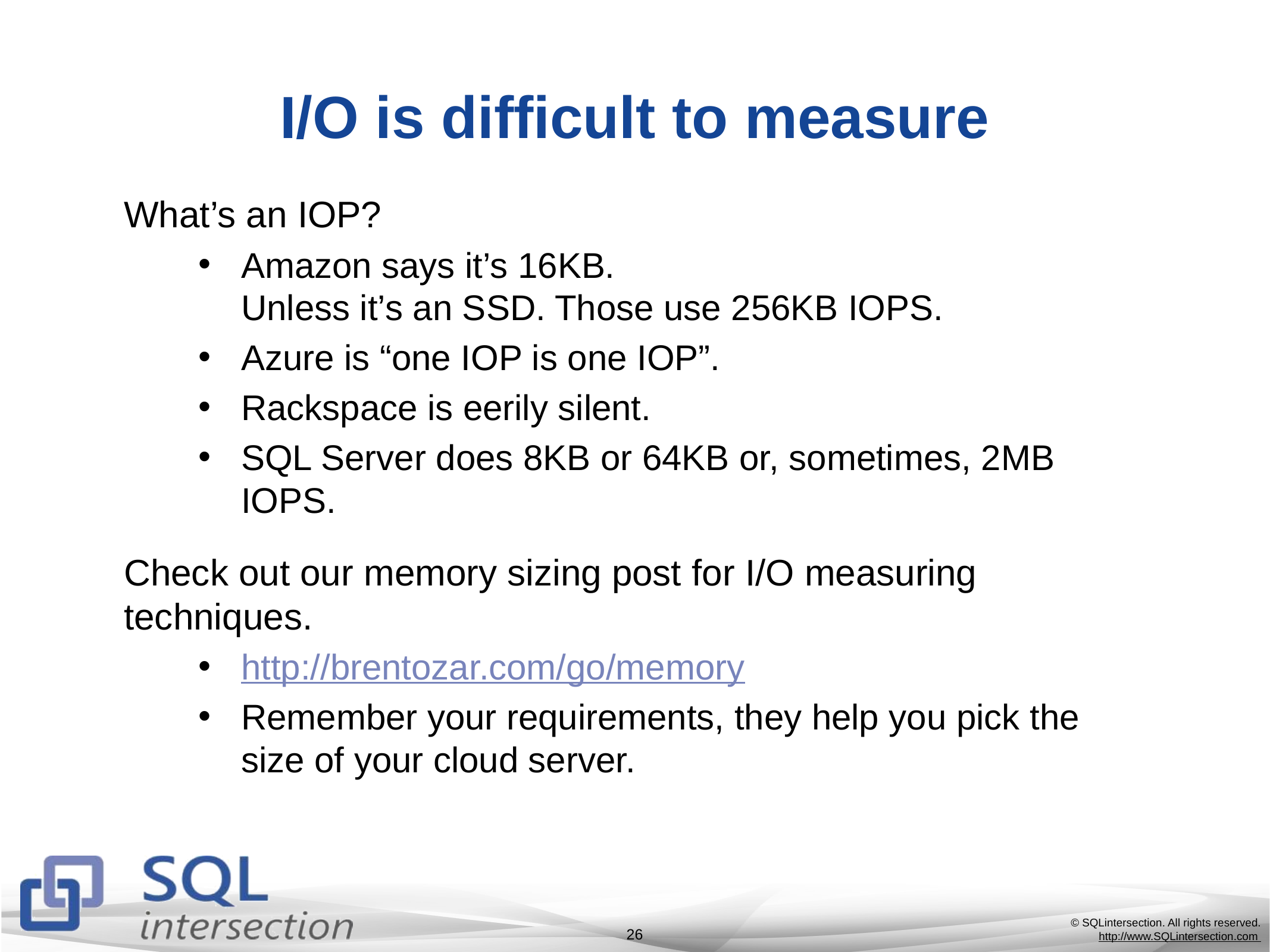

# I/O is difficult to measure
What’s an IOP?
Amazon says it’s 16KB.
Unless it’s an SSD. Those use 256KB IOPS.
Azure is “one IOP is one IOP”.
Rackspace is eerily silent.
SQL Server does 8KB or 64KB or, sometimes, 2MB IOPS.
Check out our memory sizing post for I/O measuring techniques.
http://brentozar.com/go/memory
Remember your requirements, they help you pick the size of your cloud server.